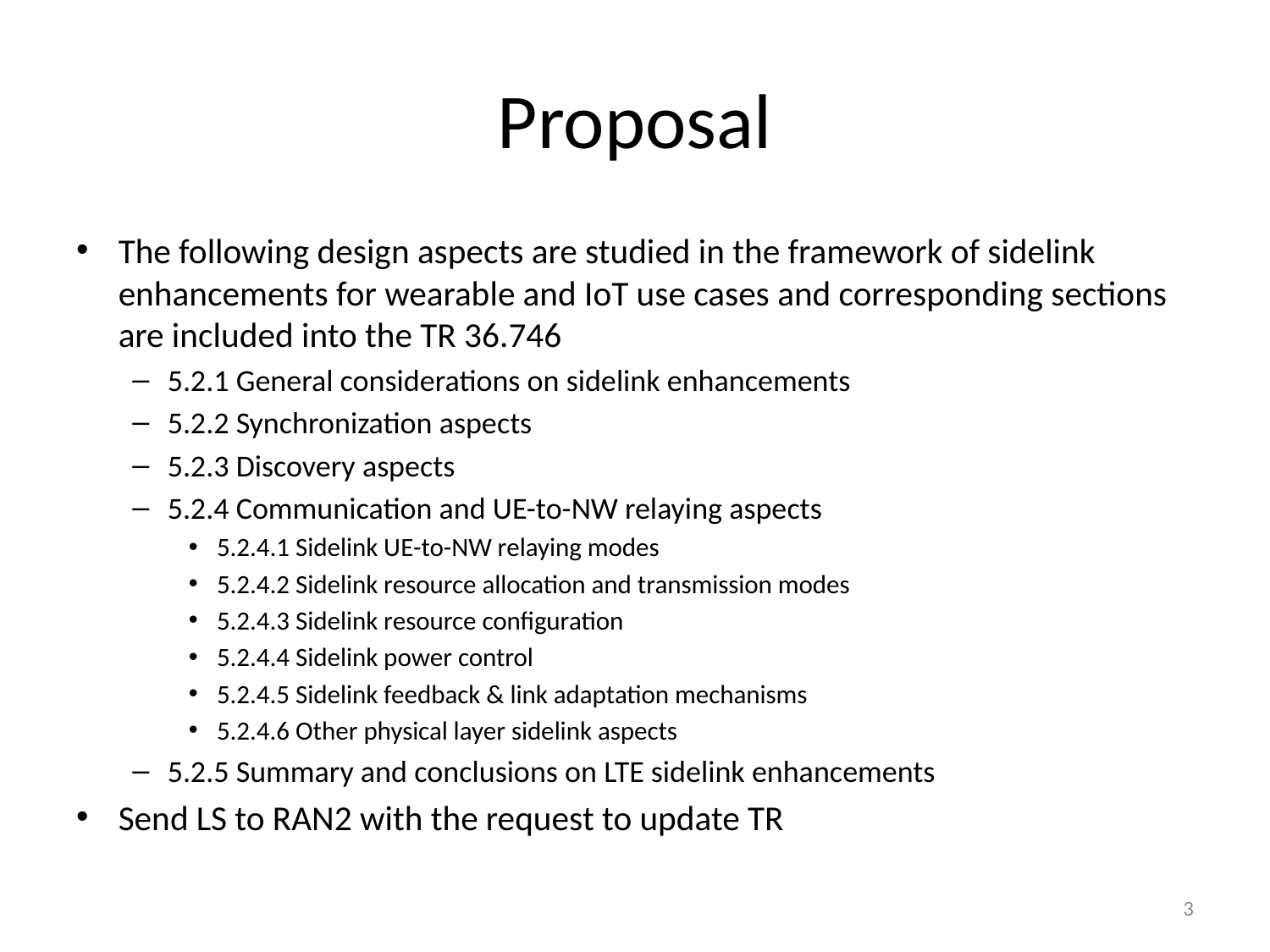

# Proposal
The following design aspects are studied in the framework of sidelink enhancements for wearable and IoT use cases and corresponding sections are included into the TR 36.746
5.2.1 General considerations on sidelink enhancements
5.2.2 Synchronization aspects
5.2.3 Discovery aspects
5.2.4 Communication and UE-to-NW relaying aspects
5.2.4.1 Sidelink UE-to-NW relaying modes
5.2.4.2 Sidelink resource allocation and transmission modes
5.2.4.3 Sidelink resource configuration
5.2.4.4 Sidelink power control
5.2.4.5 Sidelink feedback & link adaptation mechanisms
5.2.4.6 Other physical layer sidelink aspects
5.2.5 Summary and conclusions on LTE sidelink enhancements
Send LS to RAN2 with the request to update TR
3